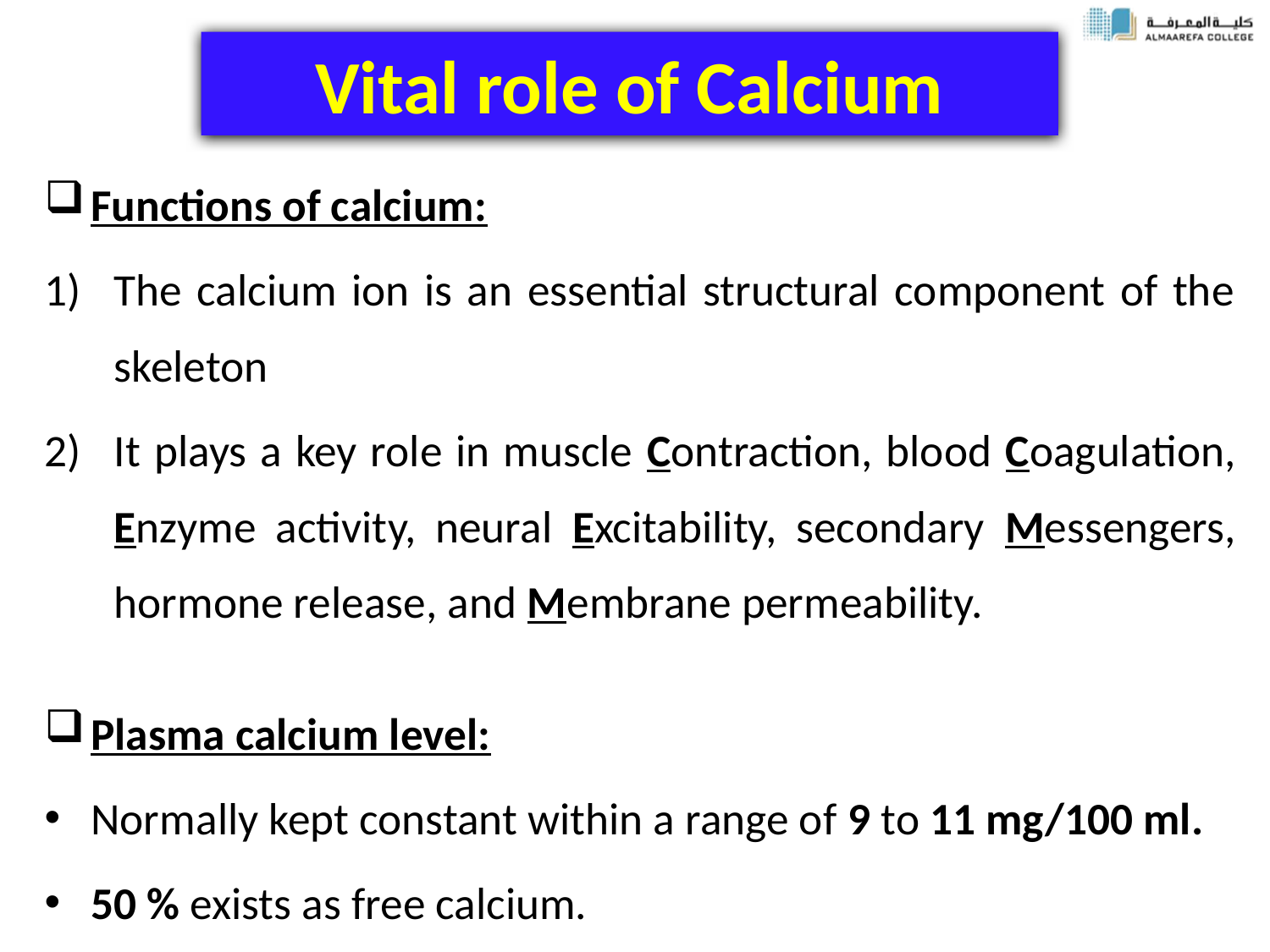

# Vital role of Calcium
Functions of calcium:
The calcium ion is an essential structural component of the skeleton
It plays a key role in muscle Contraction, blood Coagulation, Enzyme activity, neural Excitability, secondary Messengers, hormone release, and Membrane permeability.

Plasma calcium level:
Normally kept constant within a range of 9 to 11 mg/100 ml.
50 % exists as free calcium.